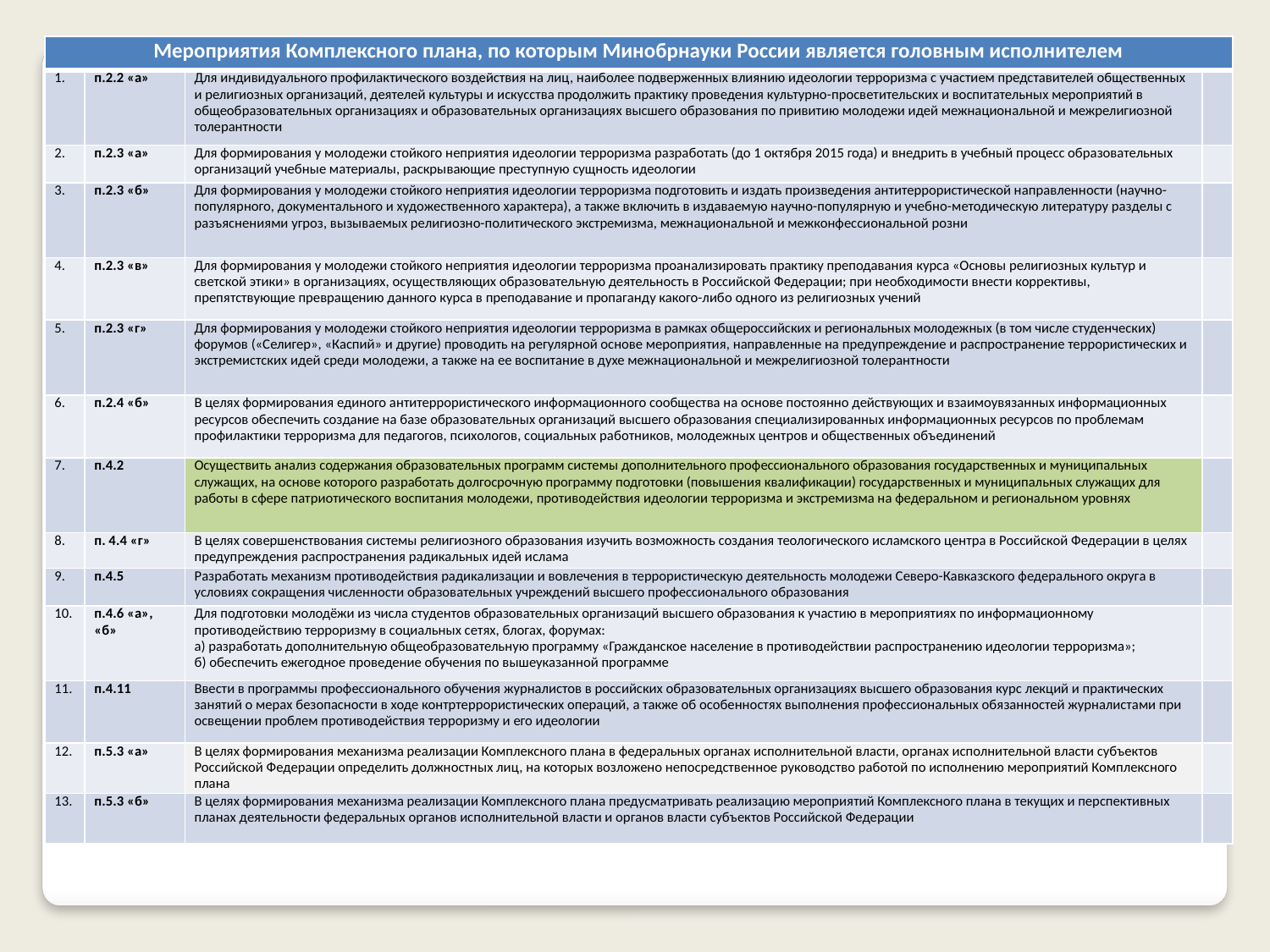

| Мероприятия Комплексного плана, по которым Минобрнауки России является головным исполнителем |  |  |  |
| --- | --- | --- | --- |
| 1. | п.2.2 «а» | Для индивидуального профилактического воздействия на лиц, наиболее подверженных влиянию идеологии терроризма с участием представителей общественных и религиозных организаций, деятелей культуры и искусства продолжить практику проведения культурно-просветительских и воспитательных мероприятий в общеобразовательных организациях и образовательных организациях высшего образования по привитию молодежи идей межнациональной и межрелигиозной толерантности |  |
| 2. | п.2.3 «а» | Для формирования у молодежи стойкого неприятия идеологии терроризма разработать (до 1 октября 2015 года) и внедрить в учебный процесс образовательных организаций учебные материалы, раскрывающие преступную сущность идеологии |  |
| 3. | п.2.3 «б» | Для формирования у молодежи стойкого неприятия идеологии терроризма подготовить и издать произведения антитеррористической направленности (научно-популярного, документального и художественного характера), а также включить в издаваемую научно-популярную и учебно-методическую литературу разделы с разъяснениями угроз, вызываемых религиозно-политического экстремизма, межнациональной и межконфессиональной розни |  |
| 4. | п.2.3 «в» | Для формирования у молодежи стойкого неприятия идеологии терроризма проанализировать практику преподавания курса «Основы религиозных культур и светской этики» в организациях, осуществляющих образовательную деятельность в Российской Федерации; при необходимости внести коррективы, препятствующие превращению данного курса в преподавание и пропаганду какого-либо одного из религиозных учений |  |
| 5. | п.2.3 «г» | Для формирования у молодежи стойкого неприятия идеологии терроризма в рамках общероссийских и региональных молодежных (в том числе студенческих) форумов («Селигер», «Каспий» и другие) проводить на регулярной основе мероприятия, направленные на предупреждение и распространение террористических и экстремистских идей среди молодежи, а также на ее воспитание в духе межнациональной и межрелигиозной толерантности |  |
| 6. | п.2.4 «б» | В целях формирования единого антитеррористического информационного сообщества на основе постоянно действующих и взаимоувязанных информационных ресурсов обеспечить создание на базе образовательных организаций высшего образования специализированных информационных ресурсов по проблемам профилактики терроризма для педагогов, психологов, социальных работников, молодежных центров и общественных объединений |  |
| 7. | п.4.2 | Осуществить анализ содержания образовательных программ системы дополнительного профессионального образования государственных и муниципальных служащих, на основе которого разработать долгосрочную программу подготовки (повышения квалификации) государственных и муниципальных служащих для работы в сфере патриотического воспитания молодежи, противодействия идеологии терроризма и экстремизма на федеральном и региональном уровнях |  |
| 8. | п. 4.4 «г» | В целях совершенствования системы религиозного образования изучить возможность создания теологического исламского центра в Российской Федерации в целях предупреждения распространения радикальных идей ислама |  |
| 9. | п.4.5 | Разработать механизм противодействия радикализации и вовлечения в террористическую деятельность молодежи Северо-Кавказского федерального округа в условиях сокращения численности образовательных учреждений высшего профессионального образования |  |
| 10. | п.4.6 «а», «б» | Для подготовки молодёжи из числа студентов образовательных организаций высшего образования к участию в мероприятиях по информационному противодействию терроризму в социальных сетях, блогах, форумах: а) разработать дополнительную общеобразовательную программу «Гражданское население в противодействии распространению идеологии терроризма»; б) обеспечить ежегодное проведение обучения по вышеуказанной программе |  |
| 11. | п.4.11 | Ввести в программы профессионального обучения журналистов в российских образовательных организациях высшего образования курс лекций и практических занятий о мерах безопасности в ходе контртеррористических операций, а также об особенностях выполнения профессиональных обязанностей журналистами при освещении проблем противодействия терроризму и его идеологии |  |
| 12. | п.5.3 «а» | В целях формирования механизма реализации Комплексного плана в федеральных органах исполнительной власти, органах исполнительной власти субъектов Российской Федерации определить должностных лиц, на которых возложено непосредственное руководство работой по исполнению мероприятий Комплексного плана |  |
| 13. | п.5.3 «б» | В целях формирования механизма реализации Комплексного плана предусматривать реализацию мероприятий Комплексного плана в текущих и перспективных планах деятельности федеральных органов исполнительной власти и органов власти субъектов Российской Федерации |  |